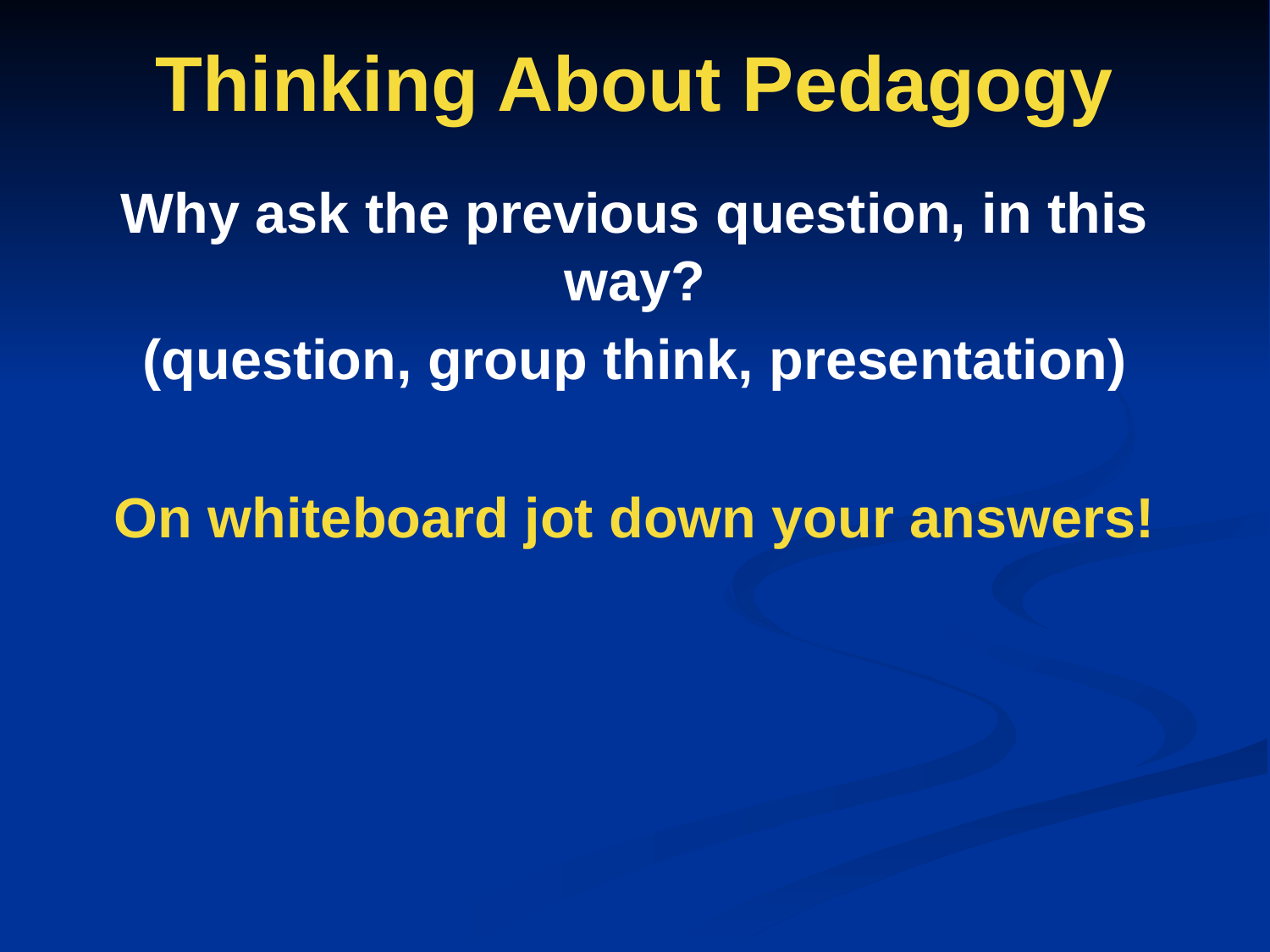

# Thinking About Pedagogy
Why ask the previous question, in this way?
(question, group think, presentation)

On whiteboard jot down your answers!